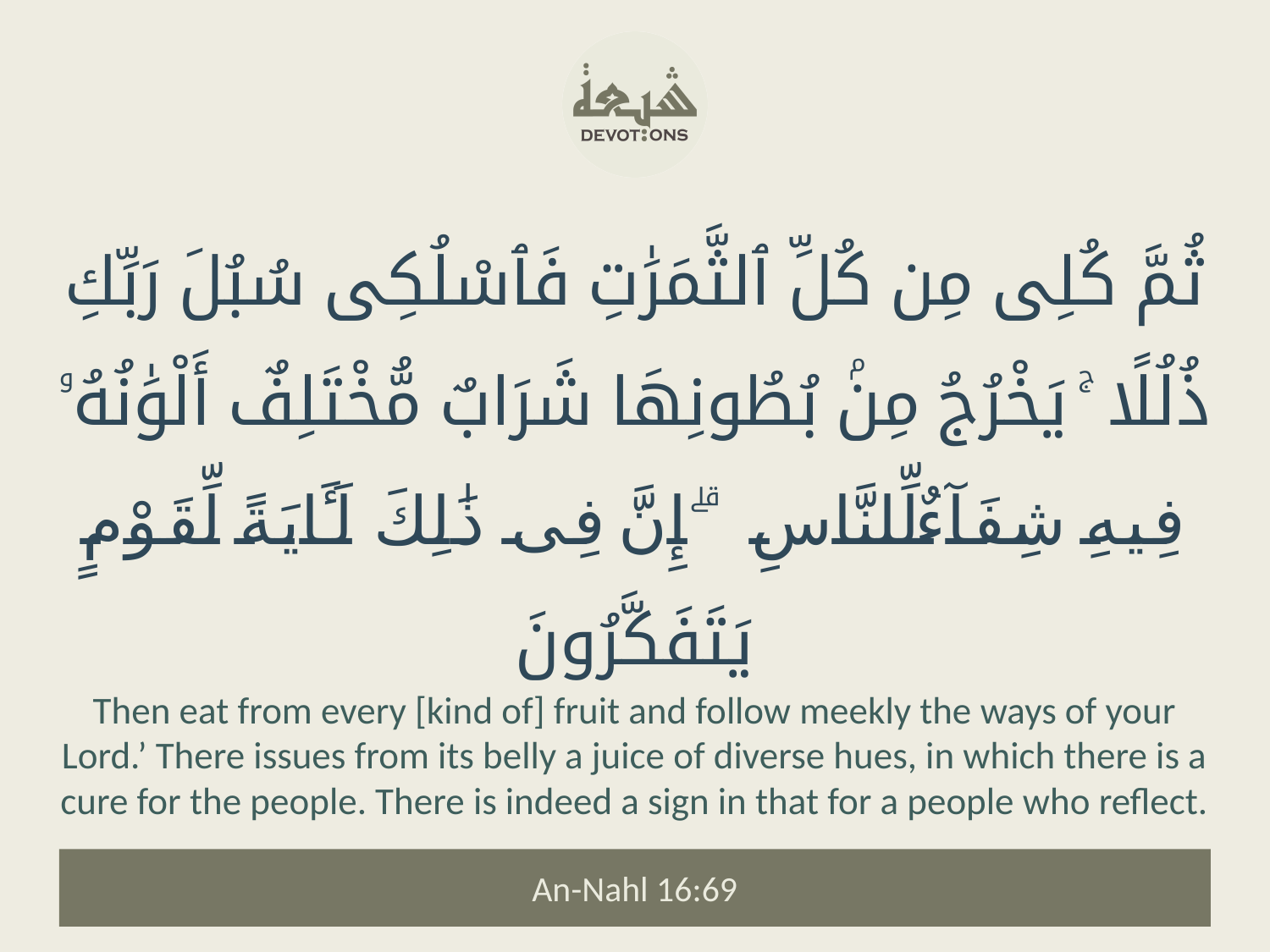

ثُمَّ كُلِى مِن كُلِّ ٱلثَّمَرَٰتِ فَٱسْلُكِى سُبُلَ رَبِّكِ ذُلُلًا ۚ يَخْرُجُ مِنۢ بُطُونِهَا شَرَابٌ مُّخْتَلِفٌ أَلْوَٰنُهُۥ فِيهِ شِفَآءٌ لِّلنَّاسِ ۗ إِنَّ فِى ذَٰلِكَ لَـَٔايَةً لِّقَوْمٍ يَتَفَكَّرُونَ
Then eat from every [kind of] fruit and follow meekly the ways of your Lord.’ There issues from its belly a juice of diverse hues, in which there is a cure for the people. There is indeed a sign in that for a people who reflect.
An-Nahl 16:69